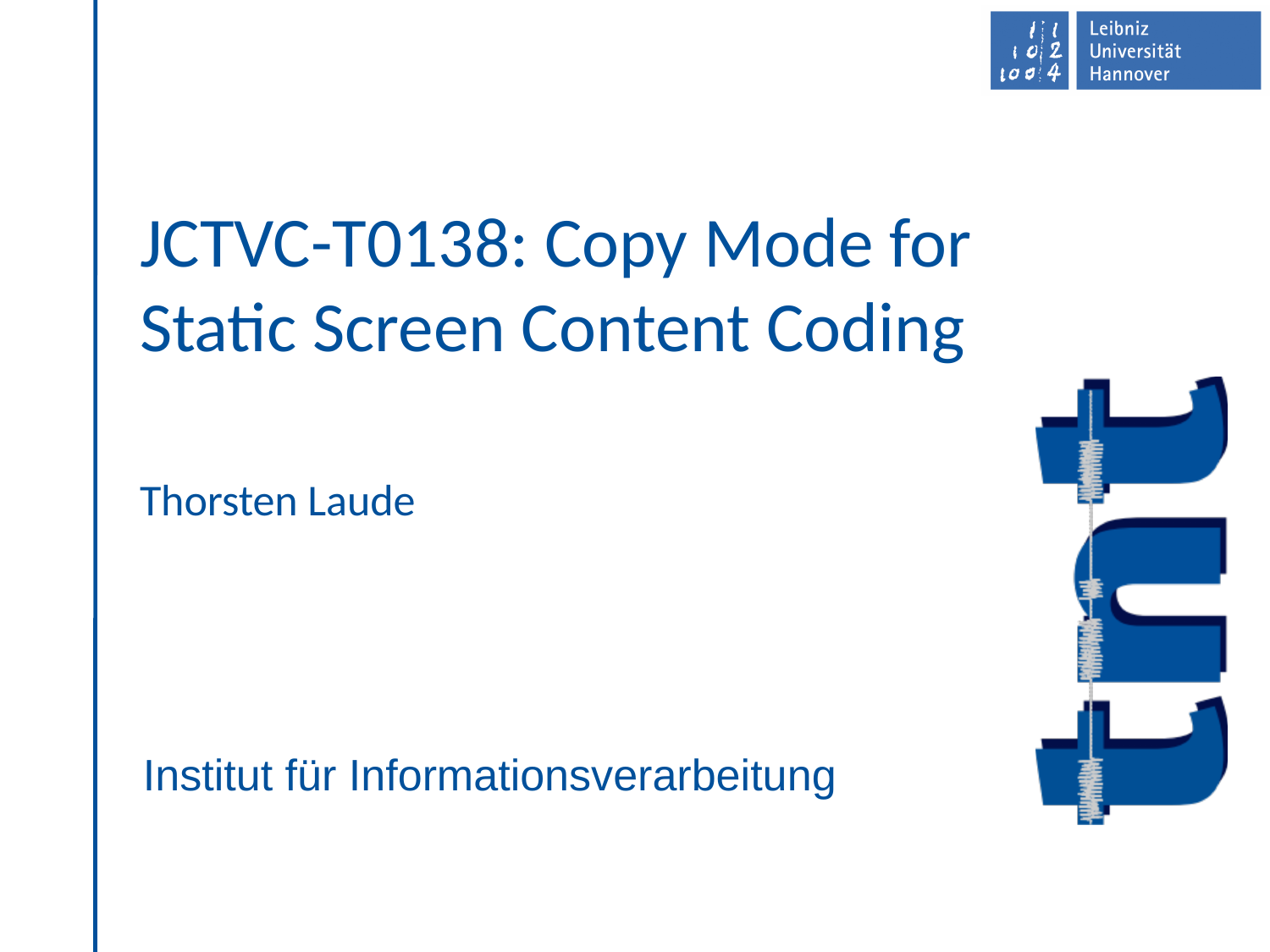

# JCTVC-T0138: Copy Mode for Static Screen Content Coding
Thorsten Laude